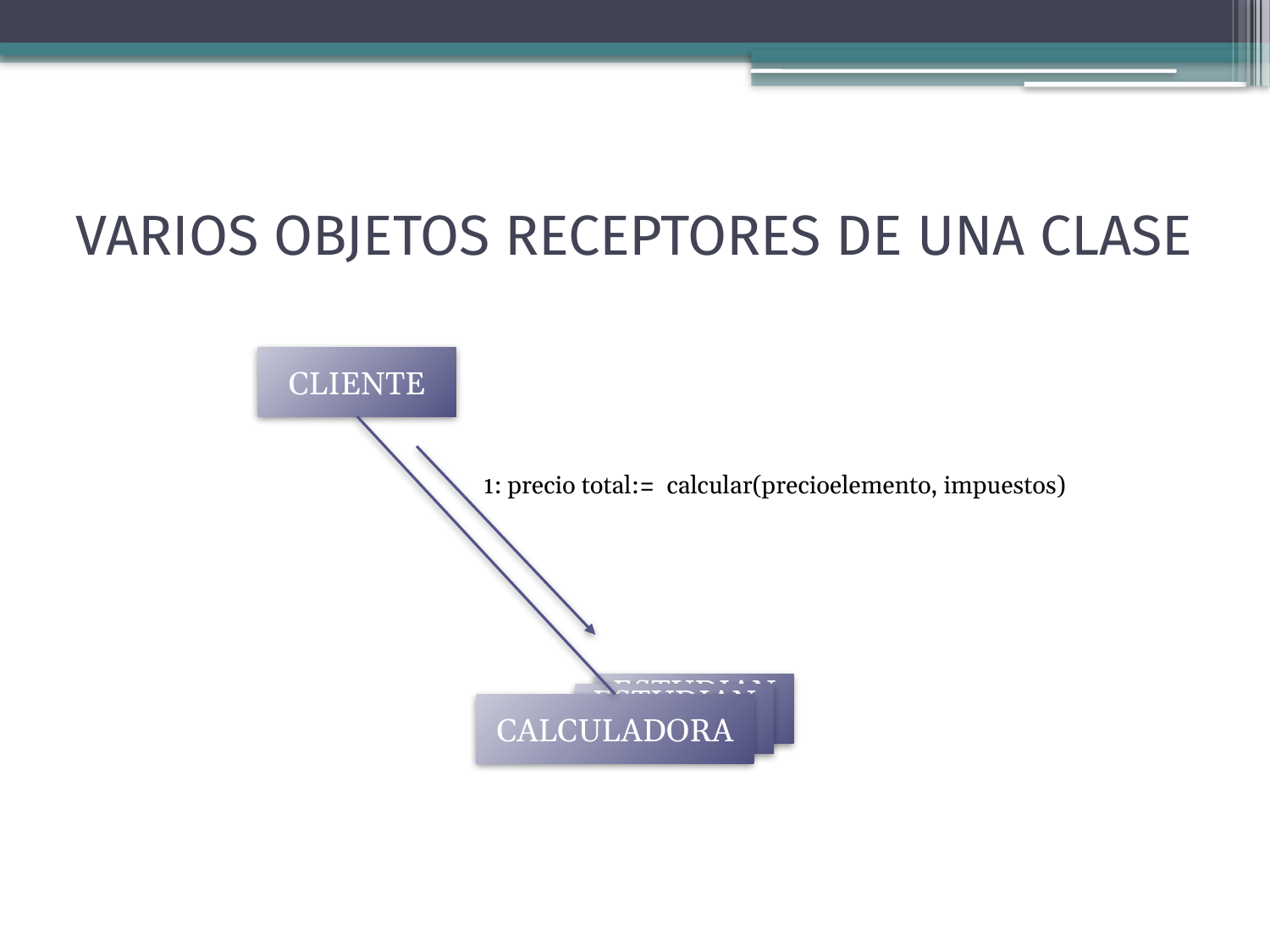

# VARIOS OBJETOS RECEPTORES DE UNA CLASE
CLIENTE
1: precio total:=  calcular(precioelemento, impuestos)
ESTUDIANTE
ESTUDIANTE
CALCULADORA